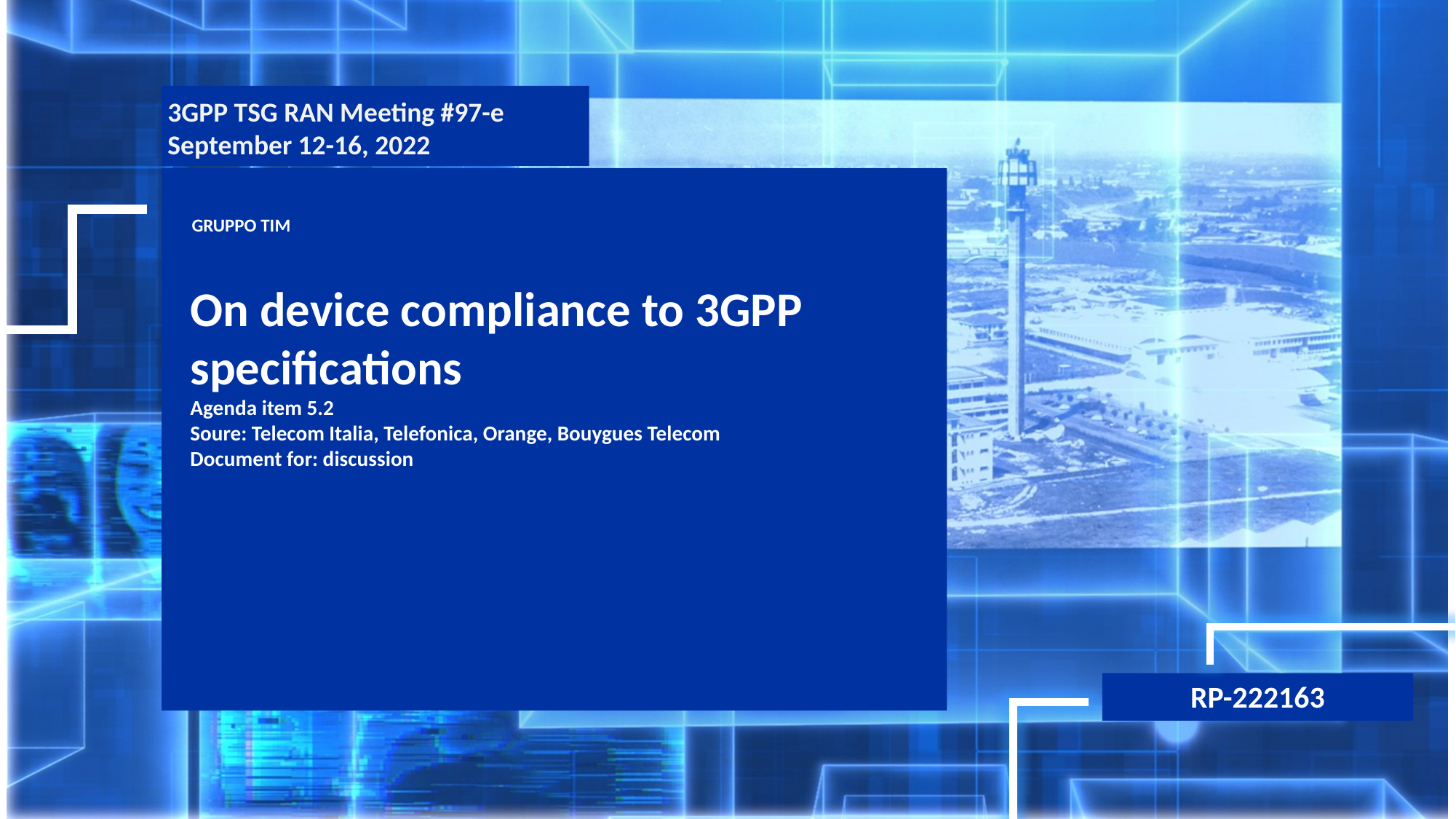

3GPP TSG RAN Meeting #97-e
September 12-16, 2022

GRUPPO TIM
On device compliance to 3GPP specifications
Agenda item 5.2
Soure: Telecom Italia, Telefonica, Orange, Bouygues Telecom
Document for: discussion

RP-222163